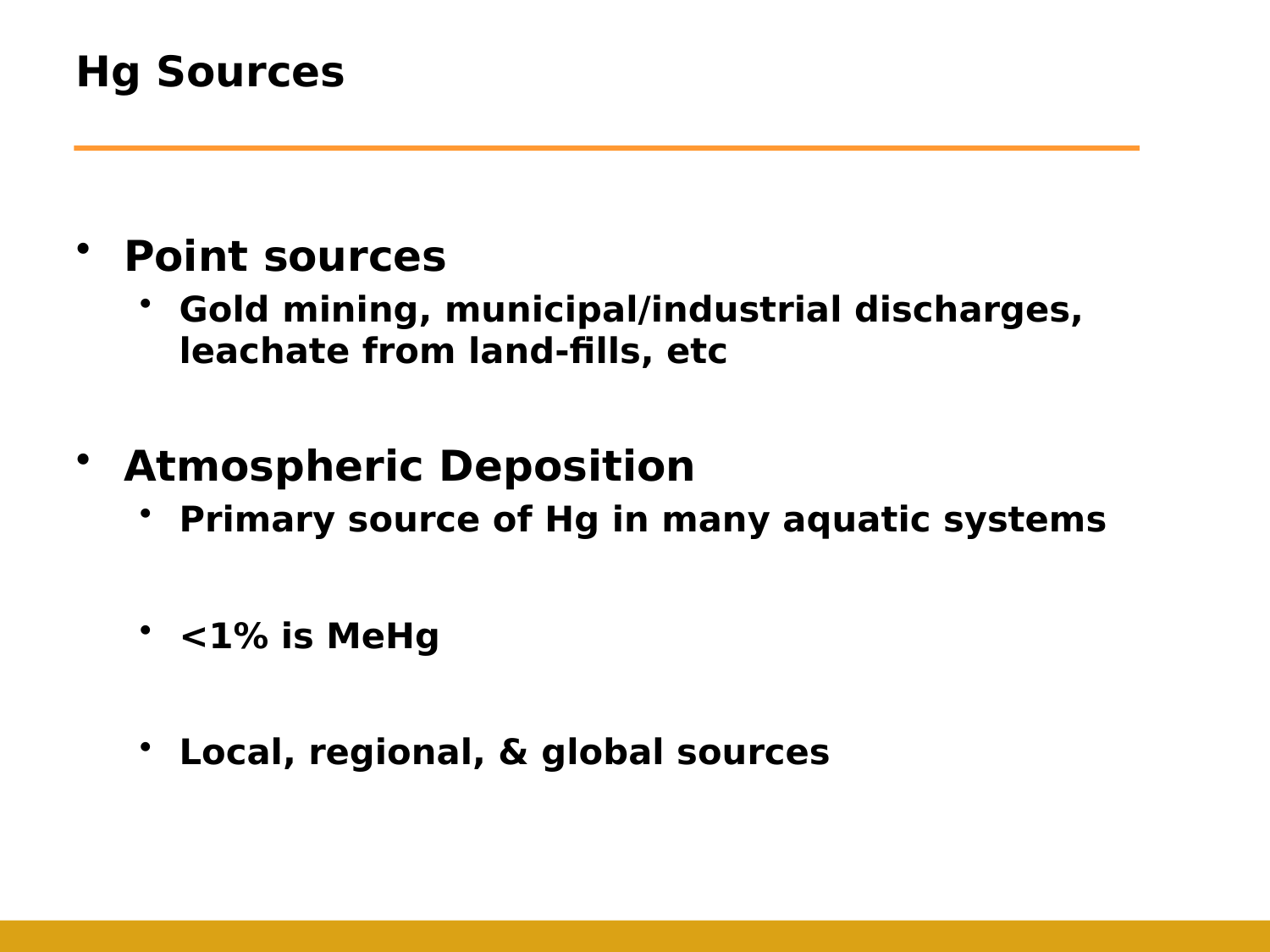

# Hg Sources

Point sources
Gold mining, municipal/industrial discharges, leachate from land-fills, etc

Atmospheric Deposition
Primary source of Hg in many aquatic systems

<1% is MeHg

Local, regional, & global sources